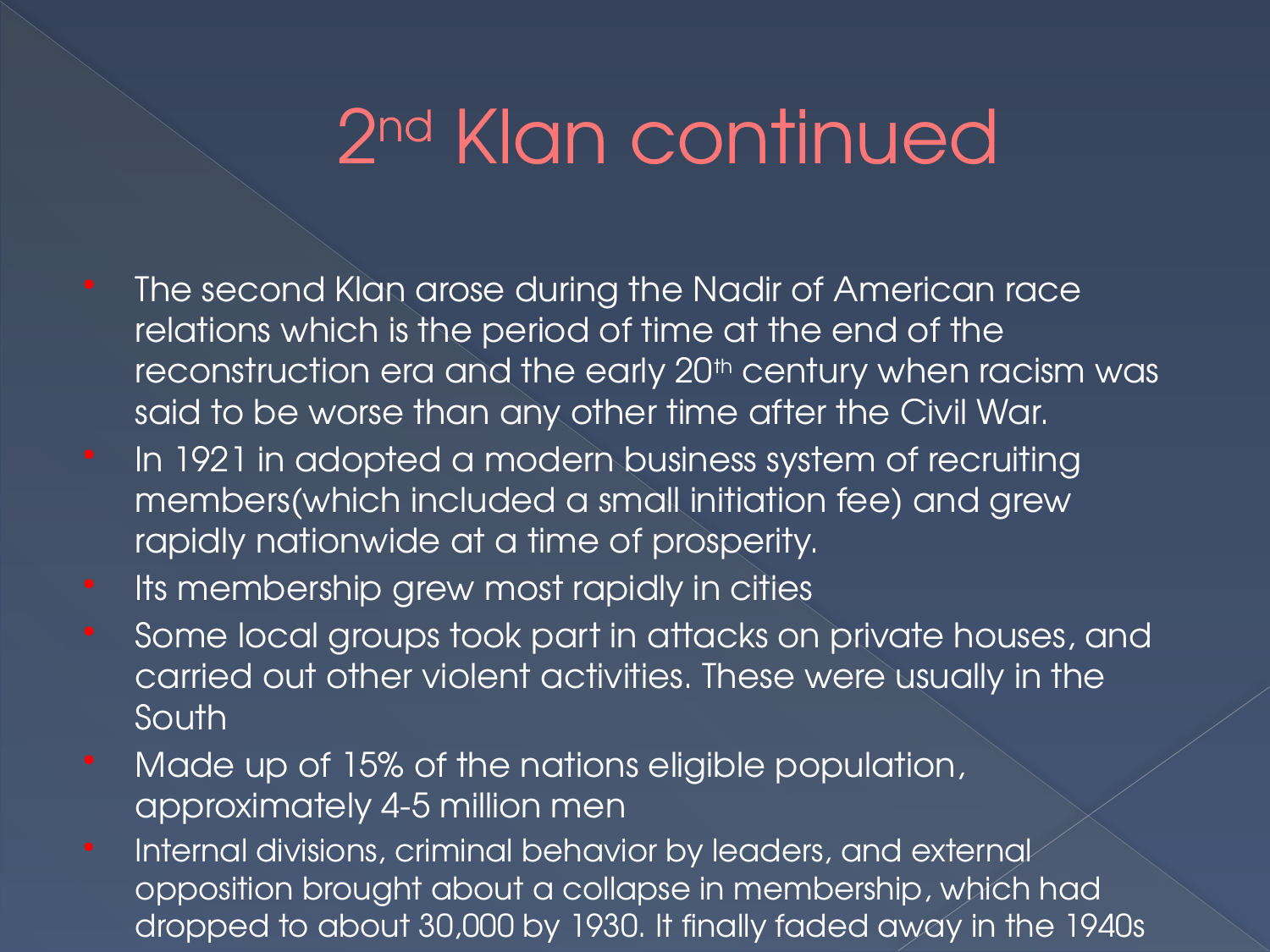

# 2nd Klan continued
The second Klan arose during the Nadir of American race relations which is the period of time at the end of the reconstruction era and the early 20th century when racism was said to be worse than any other time after the Civil War.
In 1921 in adopted a modern business system of recruiting members(which included a small initiation fee) and grew rapidly nationwide at a time of prosperity.
Its membership grew most rapidly in cities
Some local groups took part in attacks on private houses, and carried out other violent activities. These were usually in the South
Made up of 15% of the nations eligible population, approximately 4-5 million men
Internal divisions, criminal behavior by leaders, and external opposition brought about a collapse in membership, which had dropped to about 30,000 by 1930. It finally faded away in the 1940s